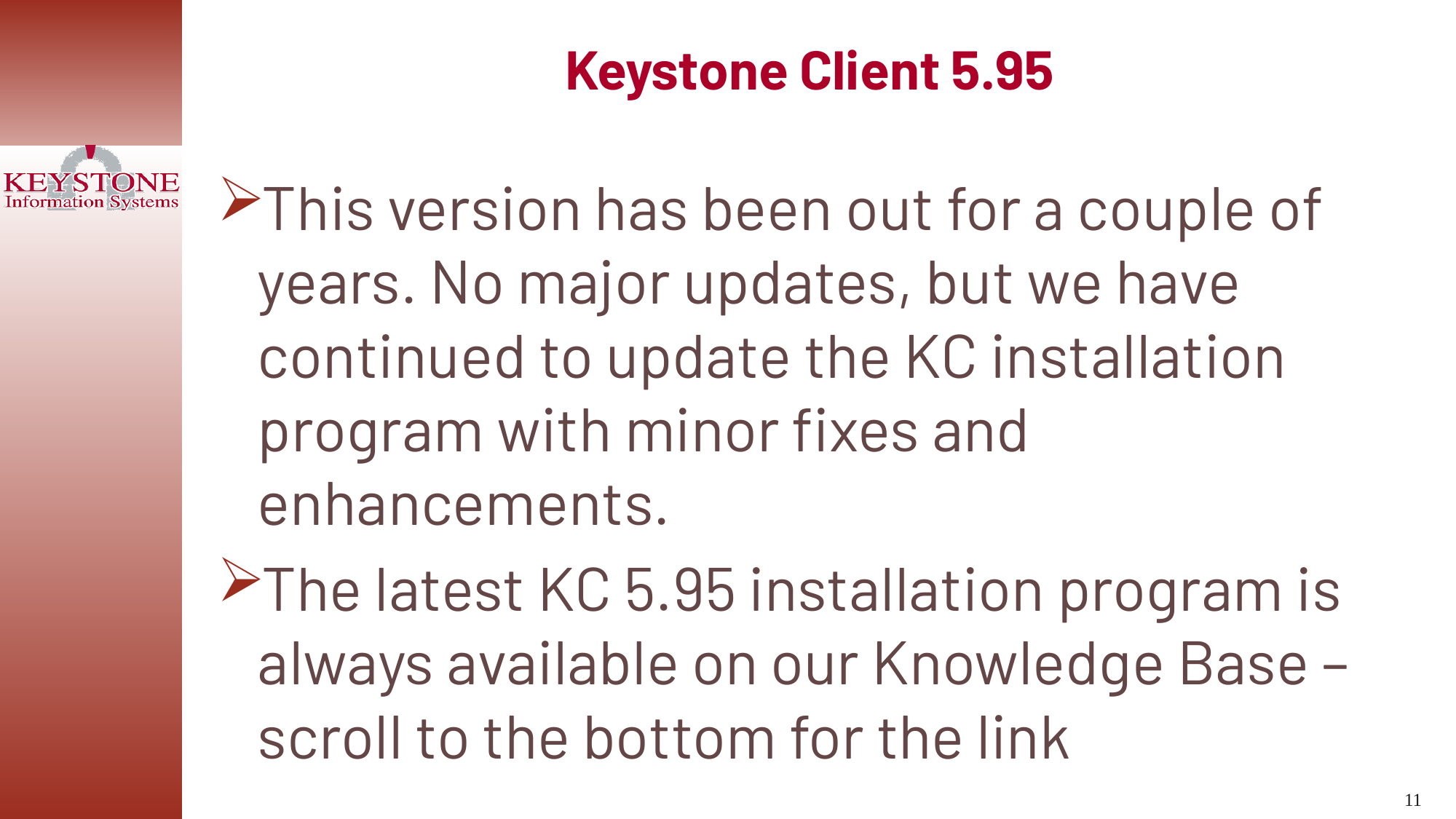

Keystone Client 5.95
This version has been out for a couple of years. No major updates, but we have continued to update the KC installation program with minor fixes and enhancements.
The latest KC 5.95 installation program is always available on our Knowledge Base – scroll to the bottom for the link
11